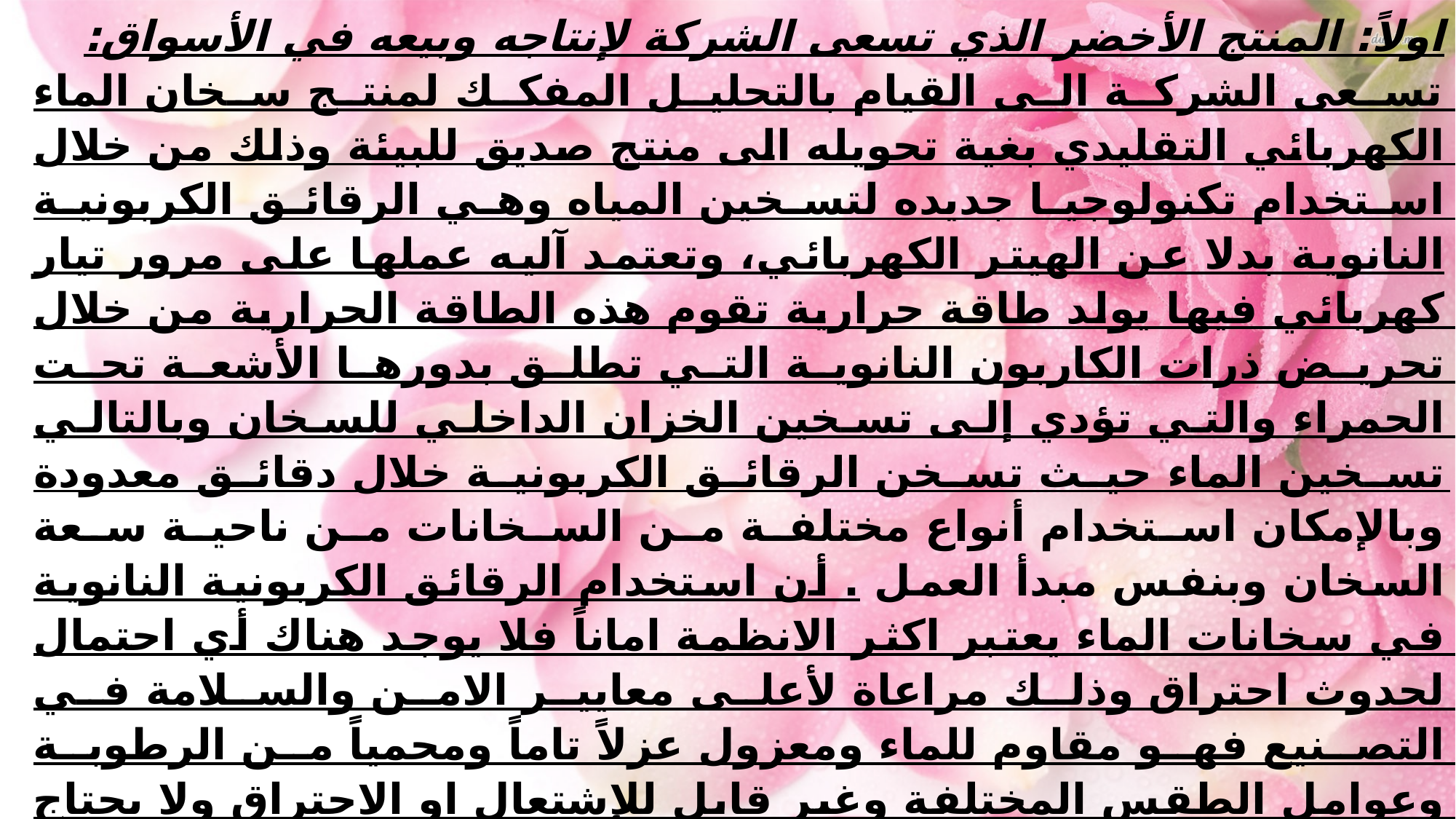

اولاً: المنتج الأخضر الذي تسعى الشركة لإنتاجه وبيعه في الأسواق:
تسعى الشركة الى القيام بالتحليل المفكك لمنتج سخان الماء الكهربائي التقليدي بغية تحويله الى منتج صديق للبيئة وذلك من خلال استخدام تكنولوجيا جديده لتسخين المياه وهي الرقائق الكربونية النانوية بدلا عن الهيتر الكهربائي، وتعتمد آليه عملها على مرور تيار كهربائي فيها يولد طاقة حرارية تقوم هذه الطاقة الحرارية من خلال تحريض ذرات الكاربون النانوية التي تطلق بدورها الأشعة تحت الحمراء والتي تؤدي إلى تسخين الخزان الداخلي للسخان وبالتالي تسخين الماء حيث تسخن الرقائق الكربونية خلال دقائق معدودة وبالإمكان استخدام أنواع مختلفة من السخانات من ناحية سعة السخان وبنفس مبدأ العمل . أن استخدام الرقائق الكربونية النانوية في سخانات الماء يعتبر اكثر الانظمة اماناً فلا يوجد هناك أي احتمال لحدوث احتراق وذلك مراعاة لأعلى معايير الامن والسلامة في التصنيع فهو مقاوم للماء ومعزول عزلاً تاماً ومحمياً من الرطوبة وعوامل الطقس المختلفة وغير قابل للإشتعال او الاحتراق ولا يحتاج صيانة فعمره التشغيلي طويل نسبيا وهو نظام تدفئة صديق للبيئة  فلا توجد أي نسبة لانبعاث الغازات السامة اضافة الى ان ناتج النظام  لرقائق الكربون هو  طاقة حرارية  لا تعتمد على الية احتراق لإنتاج الطاقة او تحويلها كباقي الانظمة التي تعتمد على حرق الوقود الاحفوري بأنواعه لإنتاج الطاقة الحرارية و ما يصاحبها من غازات ضارة  للإنسان.